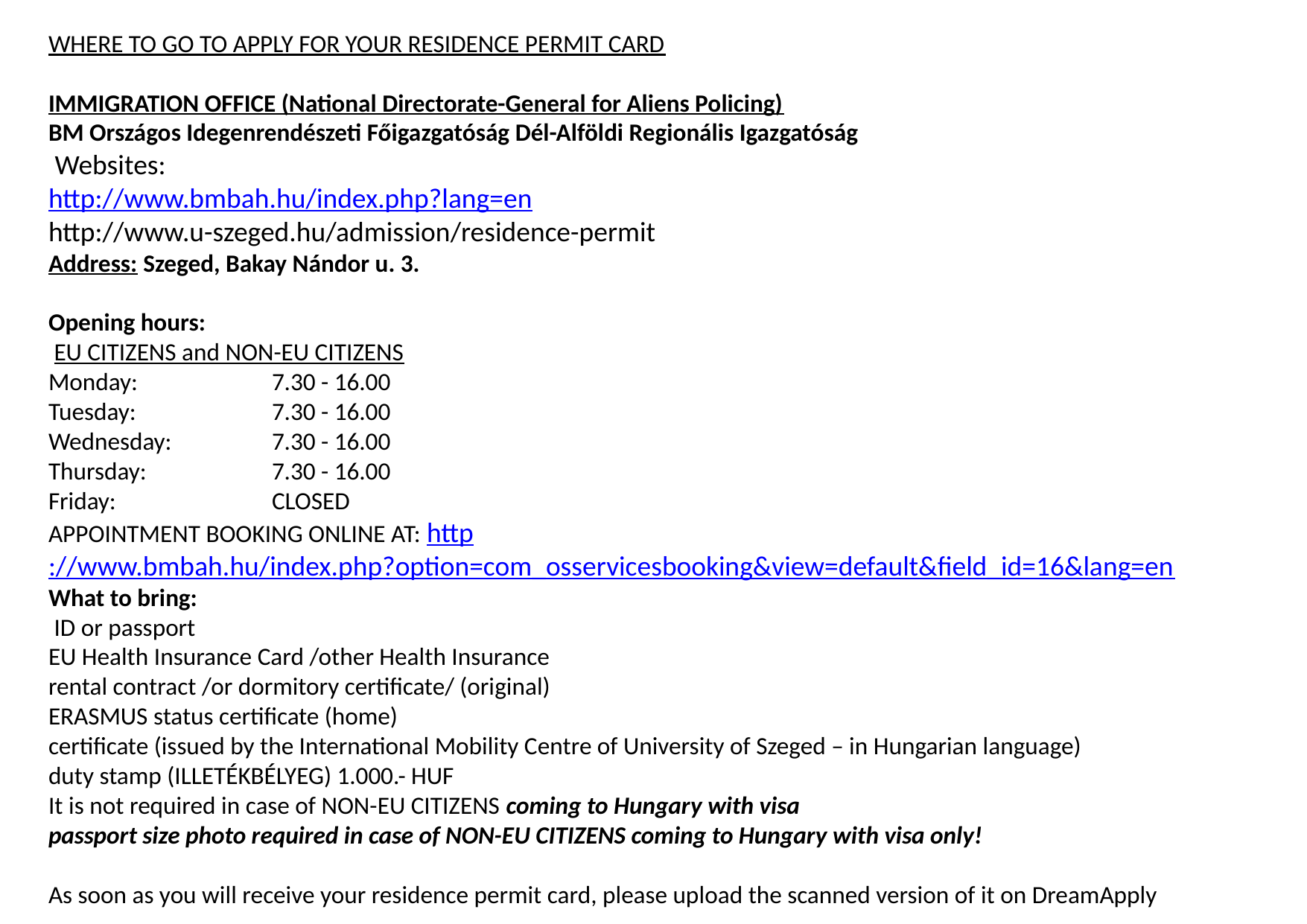

WHERE TO GO TO APPLY FOR YOUR RESIDENCE PERMIT CARD

IMMIGRATION OFFICE (National Directorate-General for Aliens Policing)
BM Országos Idegenrendészeti Főigazgatóság Dél-Alföldi Regionális Igazgatóság
 Websites:
http://www.bmbah.hu/index.php?lang=en
http://www.u-szeged.hu/admission/residence-permit
Address: Szeged, Bakay Nándor u. 3.

Opening hours:
 EU CITIZENS and NON-EU CITIZENS
Monday:		7.30 - 16.00
Tuesday:		7.30 - 16.00
Wednesday:	7.30 - 16.00
Thursday:		7.30 - 16.00
Friday:		CLOSED
APPOINTMENT BOOKING ONLINE AT: http://www.bmbah.hu/index.php?option=com_osservicesbooking&view=default&field_id=16&lang=en
What to bring:
 ID or passport
EU Health Insurance Card /other Health Insurance
rental contract /or dormitory certificate/ (original)
ERASMUS status certificate (home)
certificate (issued by the International Mobility Centre of University of Szeged – in Hungarian language)
duty stamp (ILLETÉKBÉLYEG) 1.000.- HUF
It is not required in case of NON-EU CITIZENS coming to Hungary with visa
passport size photo required in case of NON-EU CITIZENS coming to Hungary with visa only!

As soon as you will receive your residence permit card, please upload the scanned version of it on DreamApply